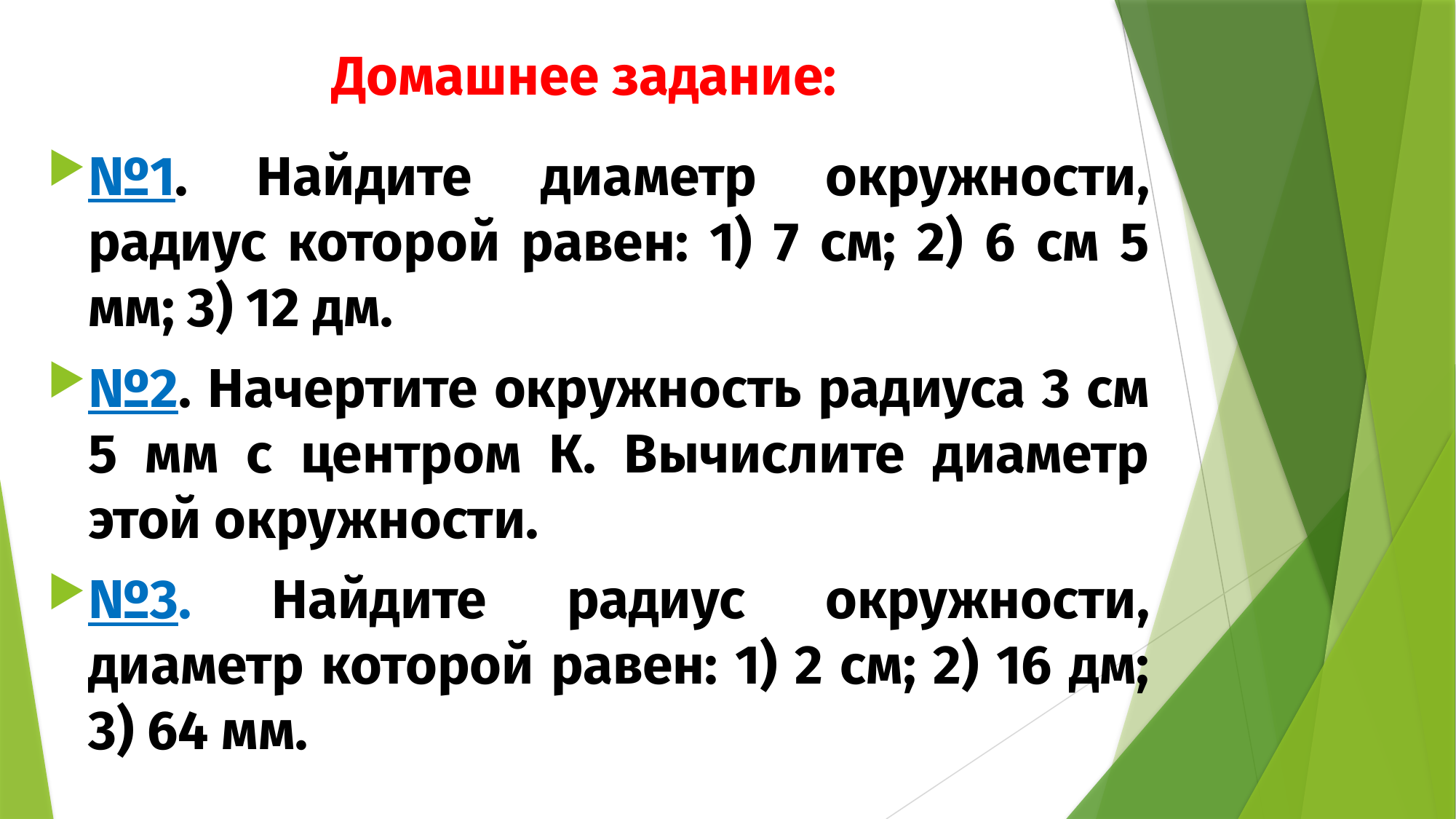

# Домашнее задание:
№1. Найдите диаметр окружности, радиус которой равен: 1) 7 см; 2) 6 см 5 мм; 3) 12 дм.
№2. Начертите окружность радиуса 3 см 5 мм с центром К. Вычислите диаметр этой окружности.
№3. Найдите радиус окружности, диаметр которой равен: 1) 2 см; 2) 16 дм; 3) 64 мм.